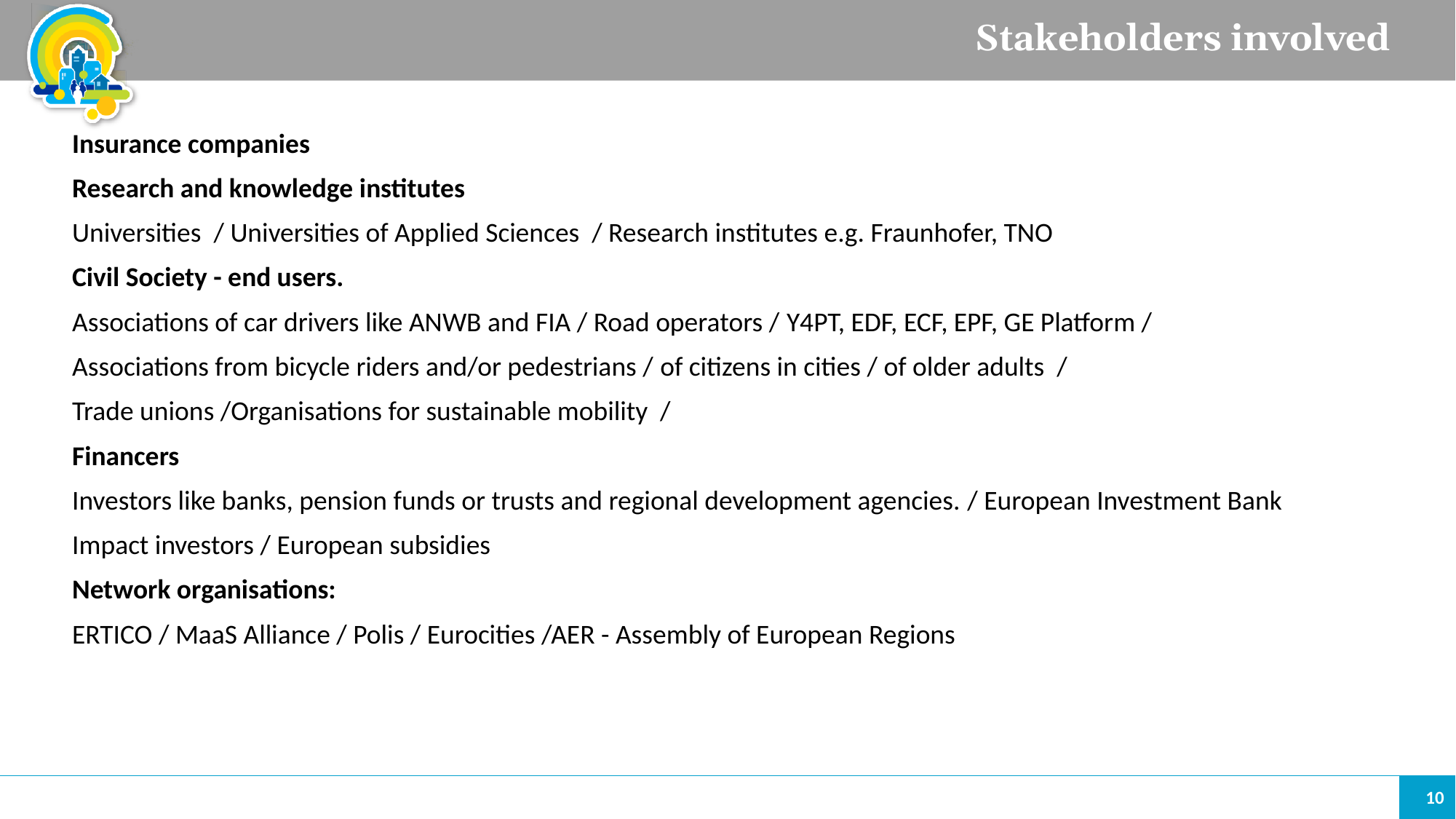

# Stakeholders involved
Insurance companies
Research and knowledge institutes
Universities  / Universities of Applied Sciences  / Research institutes e.g. Fraunhofer, TNO
Civil Society - end users.
Associations of car drivers like ANWB and FIA / Road operators / Y4PT, EDF, ECF, EPF, GE Platform /
Associations from bicycle riders and/or pedestrians / of citizens in cities / of older adults  /
Trade unions /Organisations for sustainable mobility  /
Financers
Investors like banks, pension funds or trusts and regional development agencies. / European Investment Bank
Impact investors / European subsidies
Network organisations:
ERTICO / MaaS Alliance / Polis / Eurocities /AER - Assembly of European Regions

10